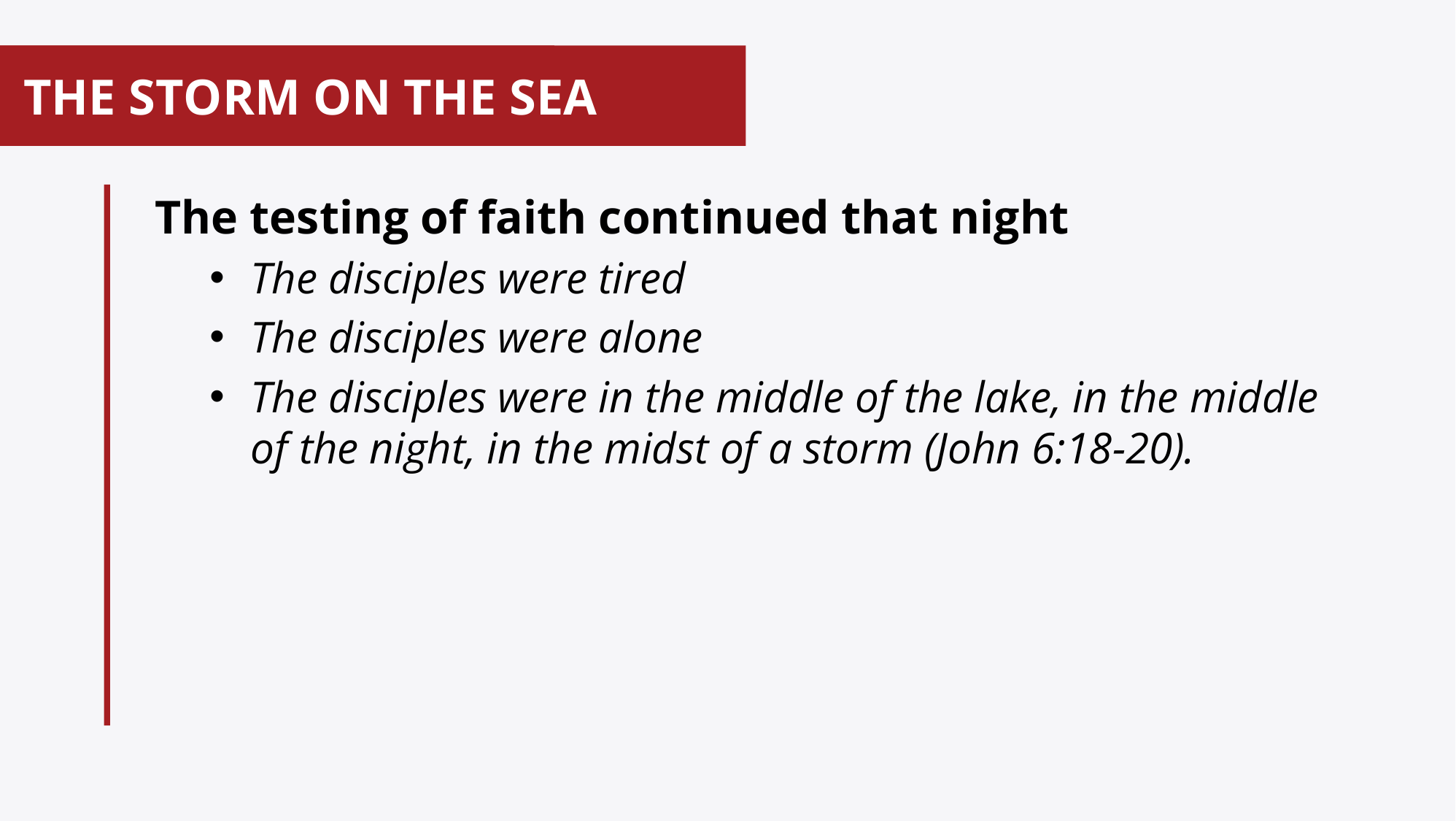

# THE STORM ON THE SEA
The testing of faith continued that night
The disciples were tired
The disciples were alone
The disciples were in the middle of the lake, in the middle of the night, in the midst of a storm (John 6:18-20).